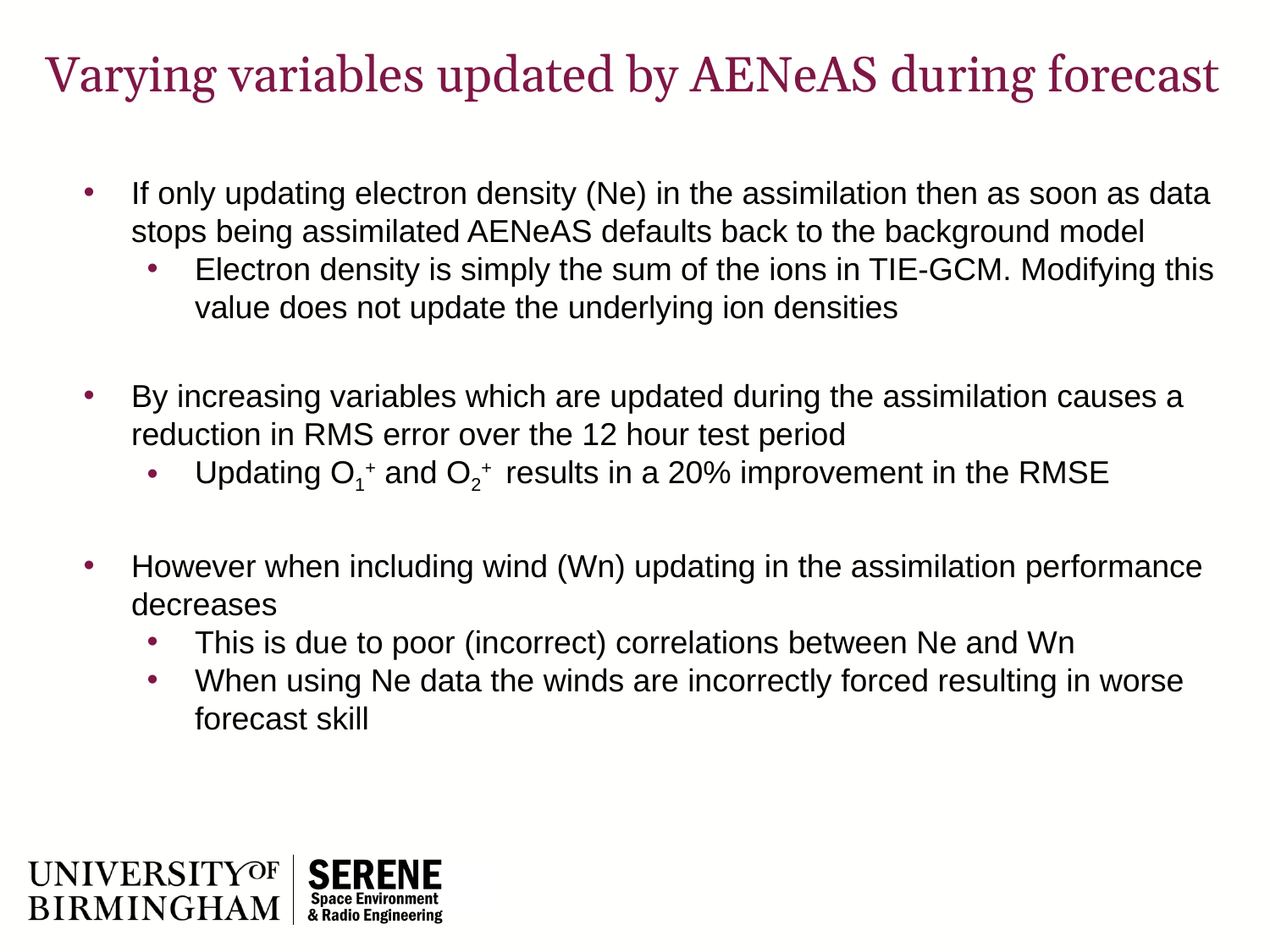

# Varying variables updated by AENeAS during forecast

If only updating electron density (Ne) in the assimilation then as soon as data stops being assimilated AENeAS defaults back to the background model
Electron density is simply the sum of the ions in TIE-GCM. Modifying this value does not update the underlying ion densities

By increasing variables which are updated during the assimilation causes a reduction in RMS error over the 12 hour test period
Updating O1+ and O2+  results in a 20% improvement in the RMSE

However when including wind (Wn) updating in the assimilation performance decreases
This is due to poor (incorrect) correlations between Ne and Wn
When using Ne data the winds are incorrectly forced resulting in worse forecast skill